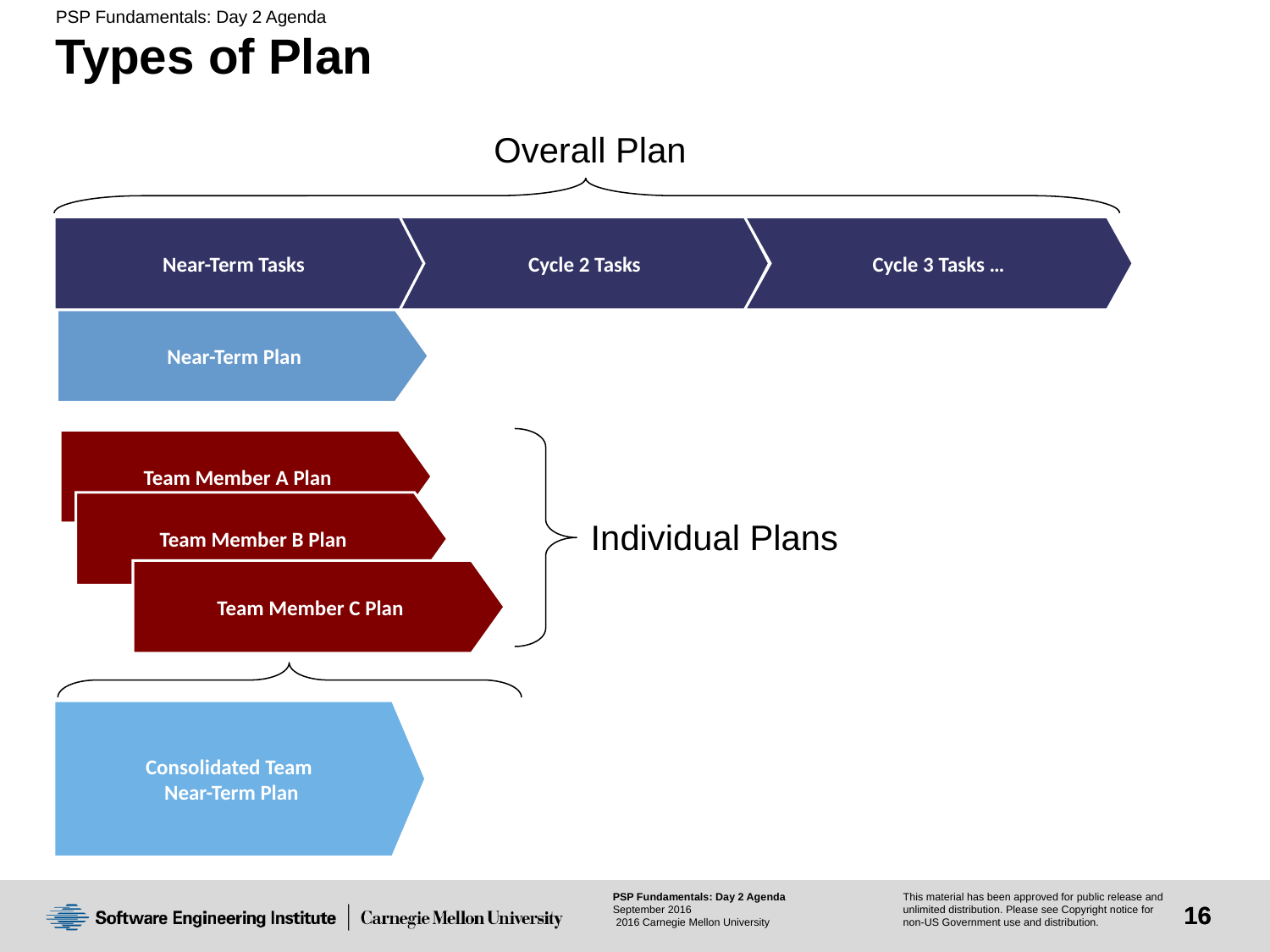

# Types of Plan
Overall Plan
Near-Term Tasks
Cycle 2 Tasks
Cycle 3 Tasks …
Near-Term Plan

Team Member A Plan

Team Member B Plan
Individual Plans
Team Member C Plan
Consolidated Team
Near-Term Plan